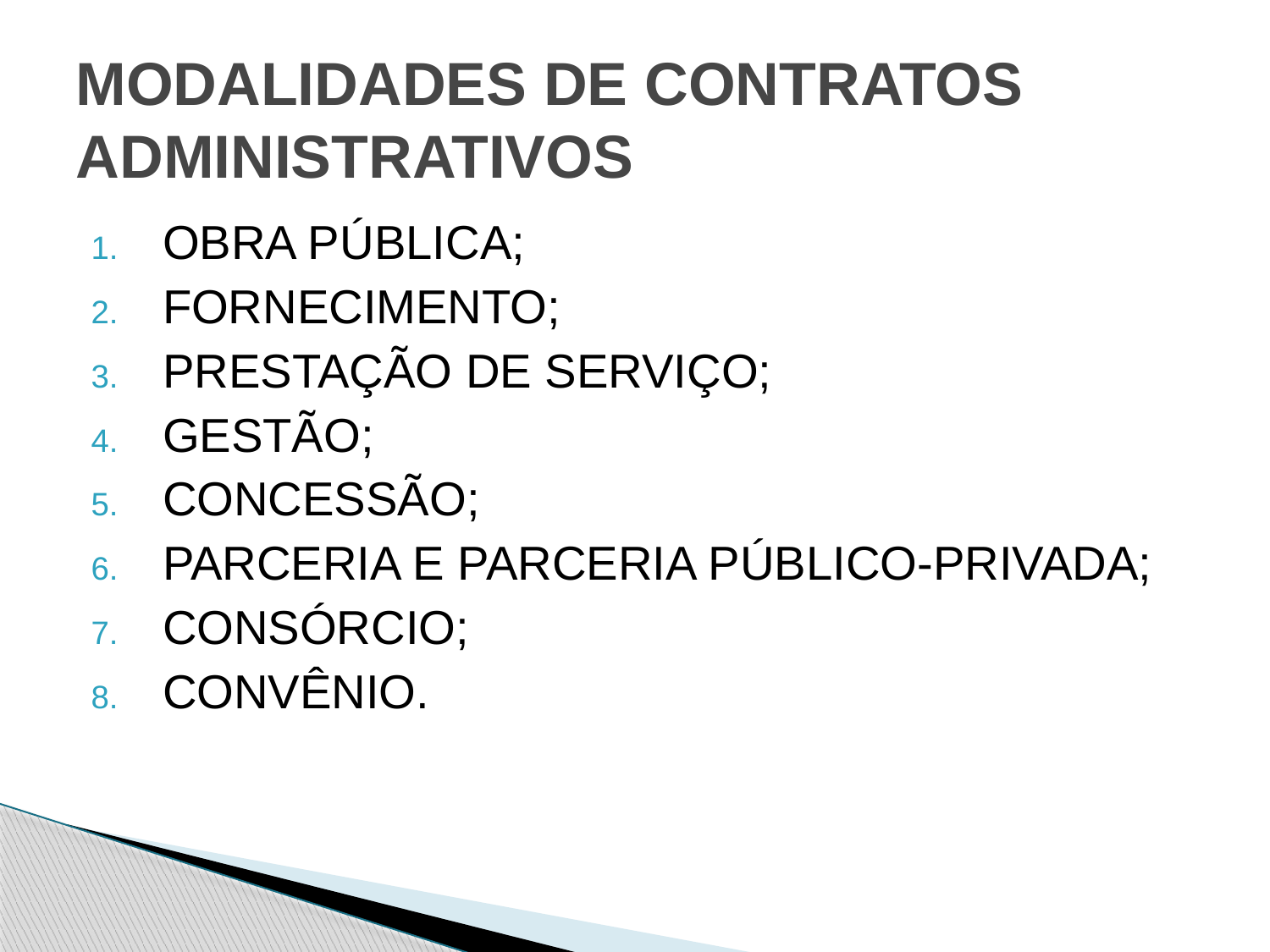

# MODALIDADES DE CONTRATOS ADMINISTRATIVOS
OBRA PÚBLICA;
FORNECIMENTO;
PRESTAÇÃO DE SERVIÇO;
GESTÃO;
CONCESSÃO;
PARCERIA E PARCERIA PÚBLICO-PRIVADA;
CONSÓRCIO;
CONVÊNIO.